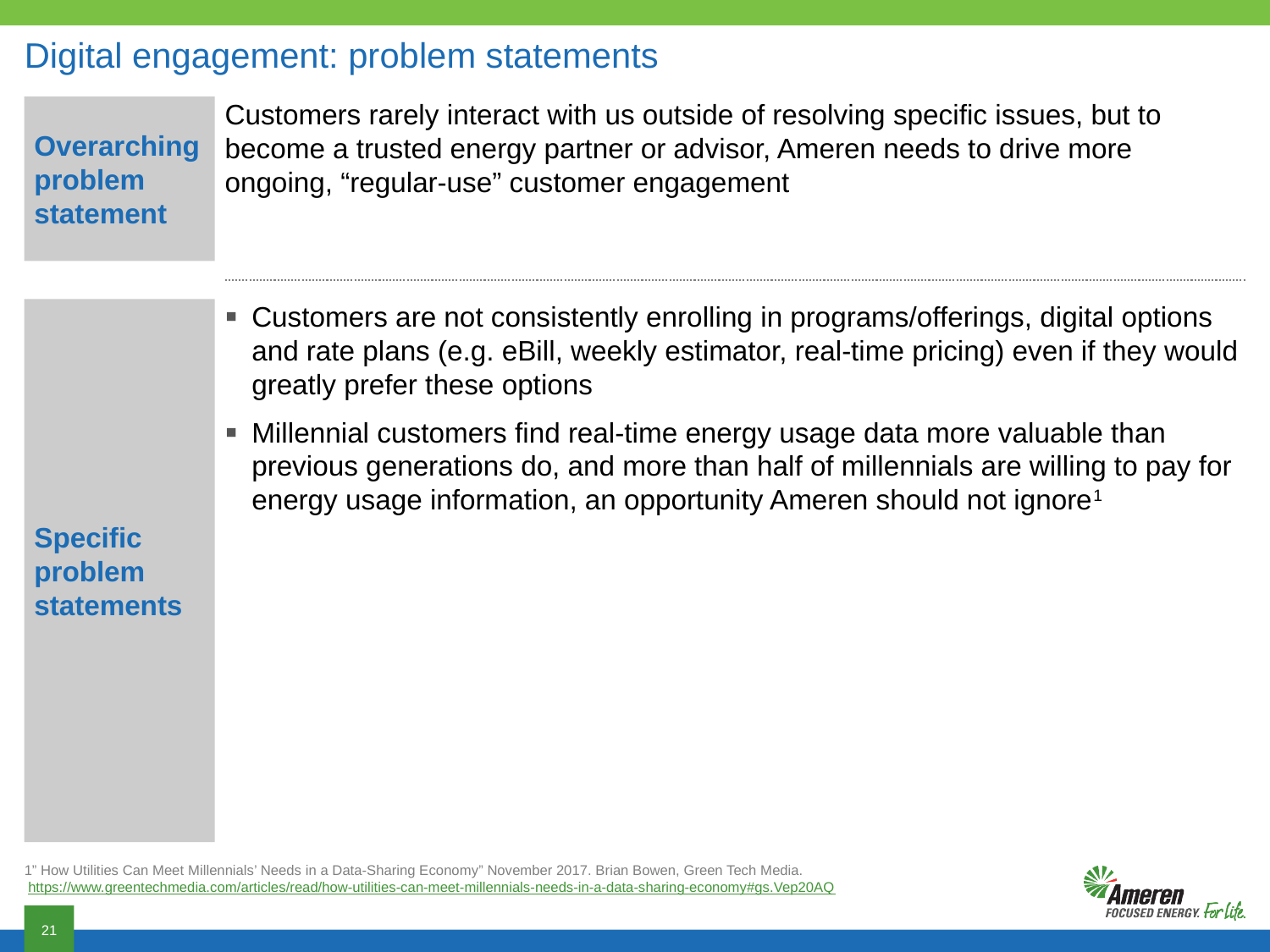

# Digital engagement: problem statements
Overarching
problem statement
Customers rarely interact with us outside of resolving specific issues, but to become a trusted energy partner or advisor, Ameren needs to drive more ongoing, “regular-use” customer engagement
Customers are not consistently enrolling in programs/offerings, digital options and rate plans (e.g. eBill, weekly estimator, real-time pricing) even if they would greatly prefer these options
Millennial customers find real-time energy usage data more valuable than previous generations do, and more than half of millennials are willing to pay for energy usage information, an opportunity Ameren should not ignore1
Specific problem statements
1” How Utilities Can Meet Millennials’ Needs in a Data-Sharing Economy” November 2017. Brian Bowen, Green Tech Media.
 https://www.greentechmedia.com/articles/read/how-utilities-can-meet-millennials-needs-in-a-data-sharing-economy#gs.Vep20AQ